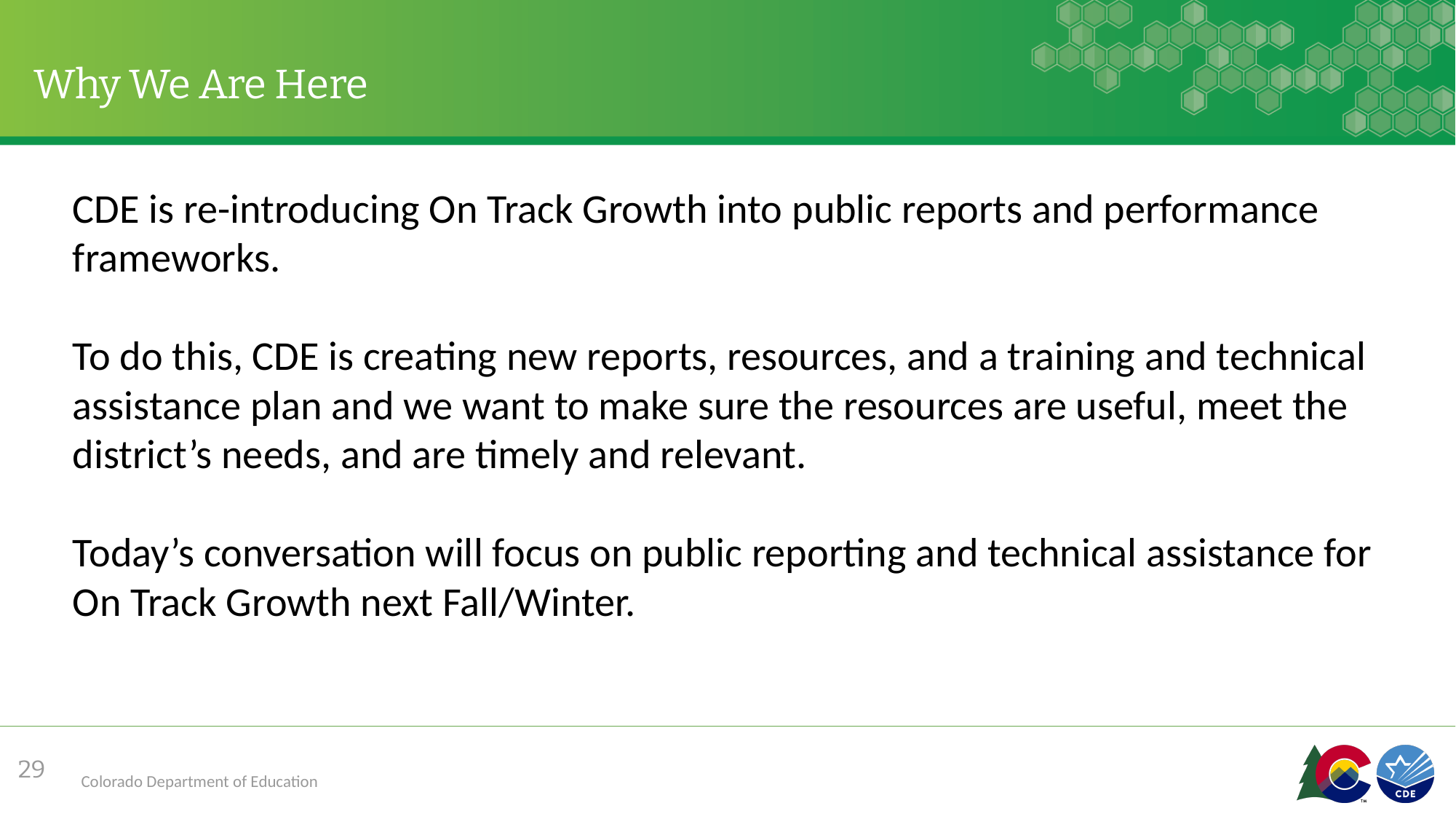

# Why We Are Here
CDE is re-introducing On Track Growth into public reports and performance frameworks.

To do this, CDE is creating new reports, resources, and a training and technical assistance plan and we want to make sure the resources are useful, meet the district’s needs, and are timely and relevant.

Today’s conversation will focus on public reporting and technical assistance for On Track Growth next Fall/Winter.
29